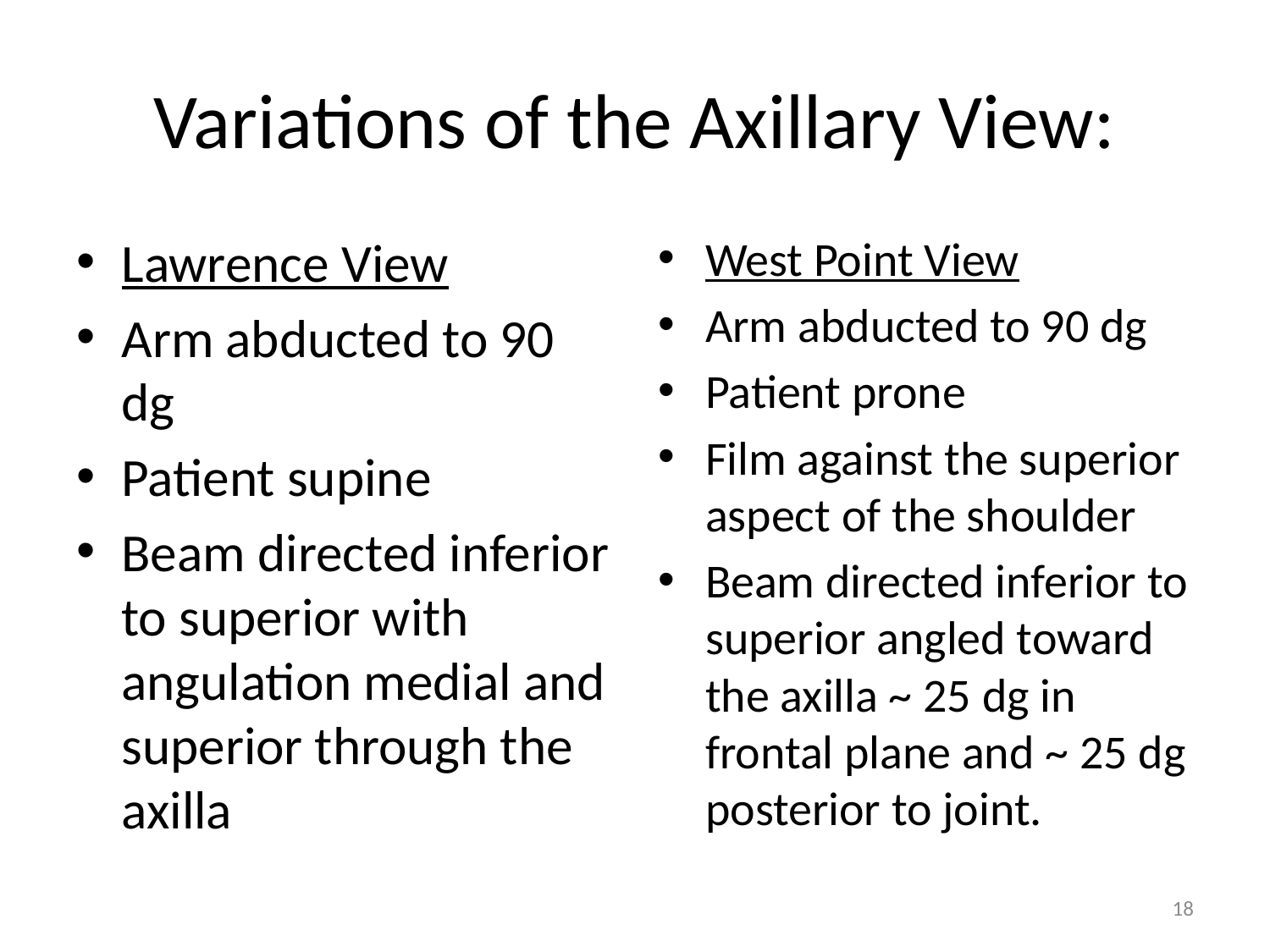

# Variations of the Axillary View:
Lawrence View
Arm abducted to 90 dg
Patient supine
Beam directed inferior to superior with angulation medial and superior through the axilla
West Point View
Arm abducted to 90 dg
Patient prone
Film against the superior aspect of the shoulder
Beam directed inferior to superior angled toward the axilla ~ 25 dg in frontal plane and ~ 25 dg posterior to joint.

18